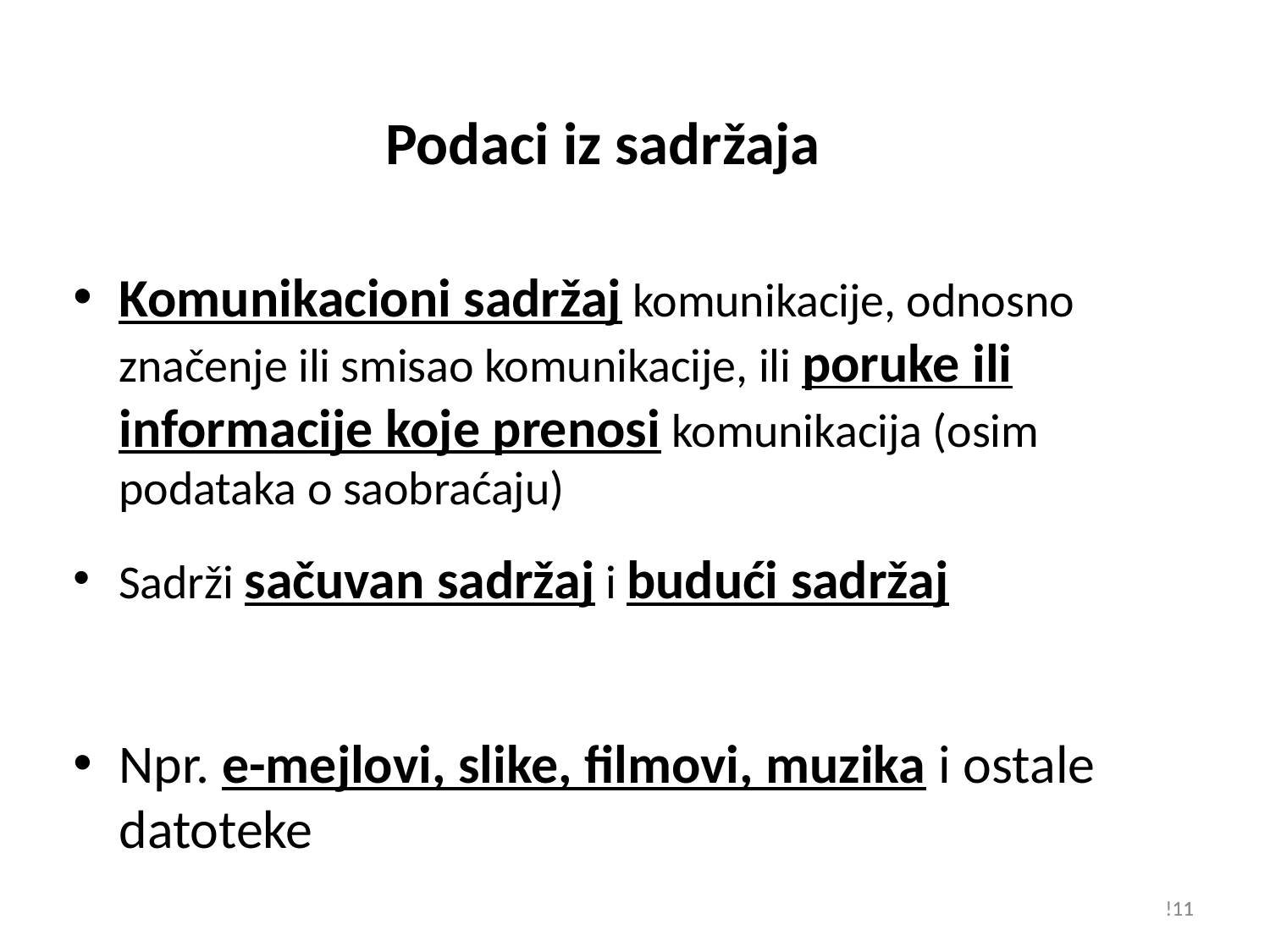

# Podaci iz sadržaja
Komunikacioni sadržaj komunikacije, odnosno značenje ili smisao komunikacije, ili poruke ili informacije koje prenosi komunikacija (osim podataka o saobraćaju)
Sadrži sačuvan sadržaj i budući sadržaj

Npr. e-mejlovi, slike, filmovi, muzika i ostale datoteke
11
!11